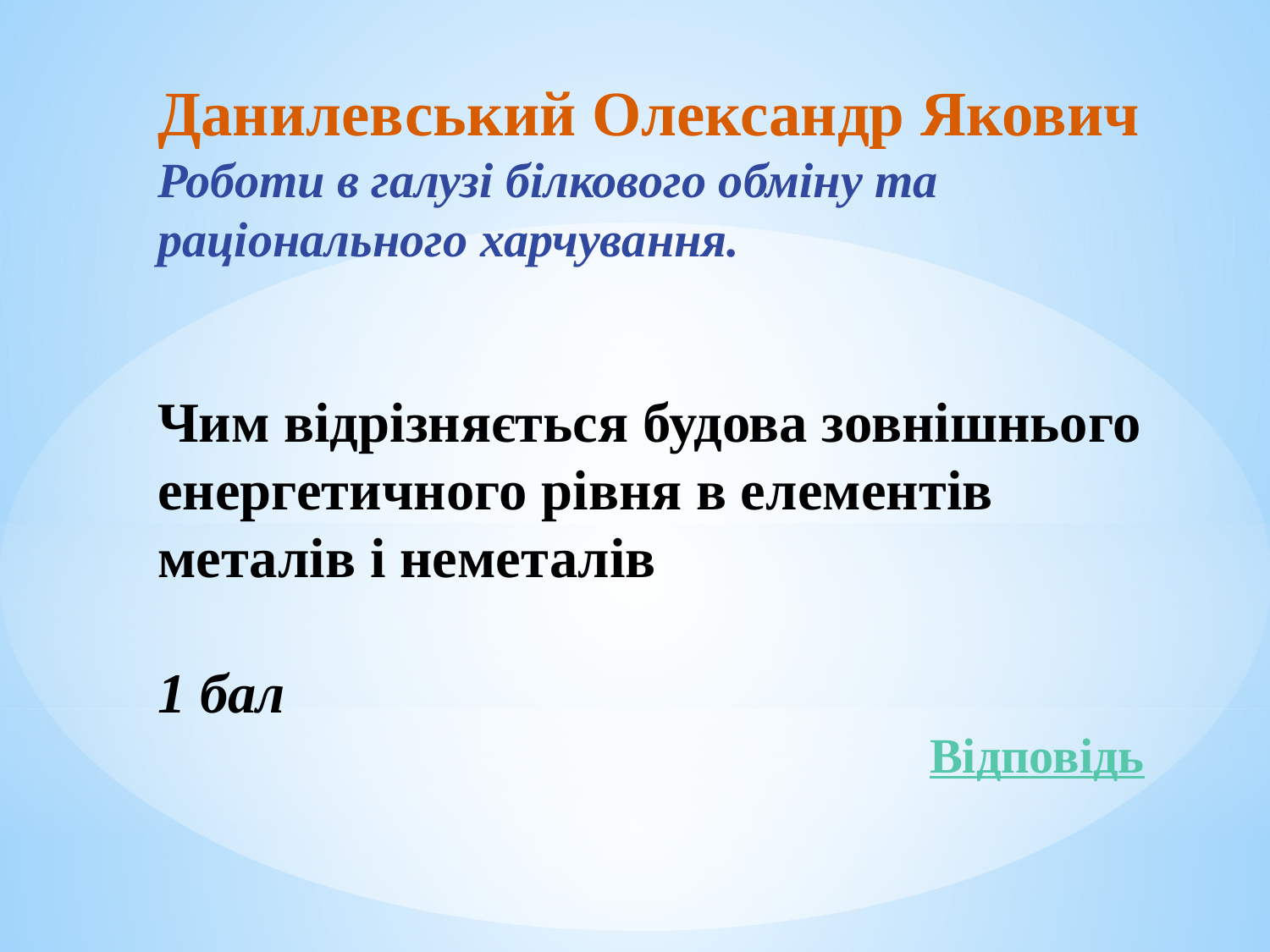

Данилевський Олександр Якович
Роботи в галузі білкового обміну та раціонального харчування.

Чим відрізняється будова зовнішнього енергетичного рівня в елементів металів і неметалів

1 бал
Відповідь